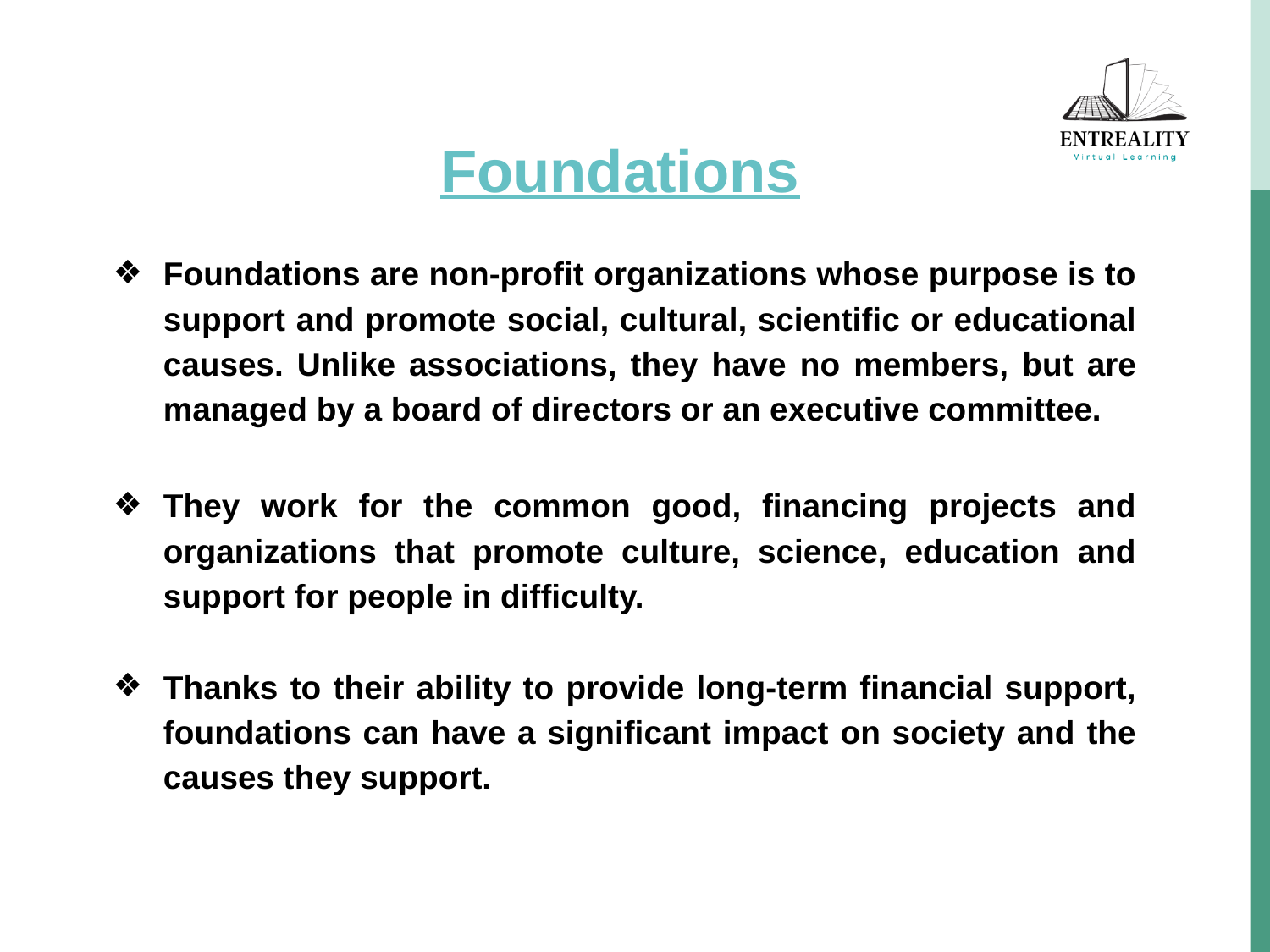

# Foundations
Foundations are non-profit organizations whose purpose is to support and promote social, cultural, scientific or educational causes. Unlike associations, they have no members, but are managed by a board of directors or an executive committee.

They work for the common good, financing projects and organizations that promote culture, science, education and support for people in difficulty.

Thanks to their ability to provide long-term financial support, foundations can have a significant impact on society and the causes they support.